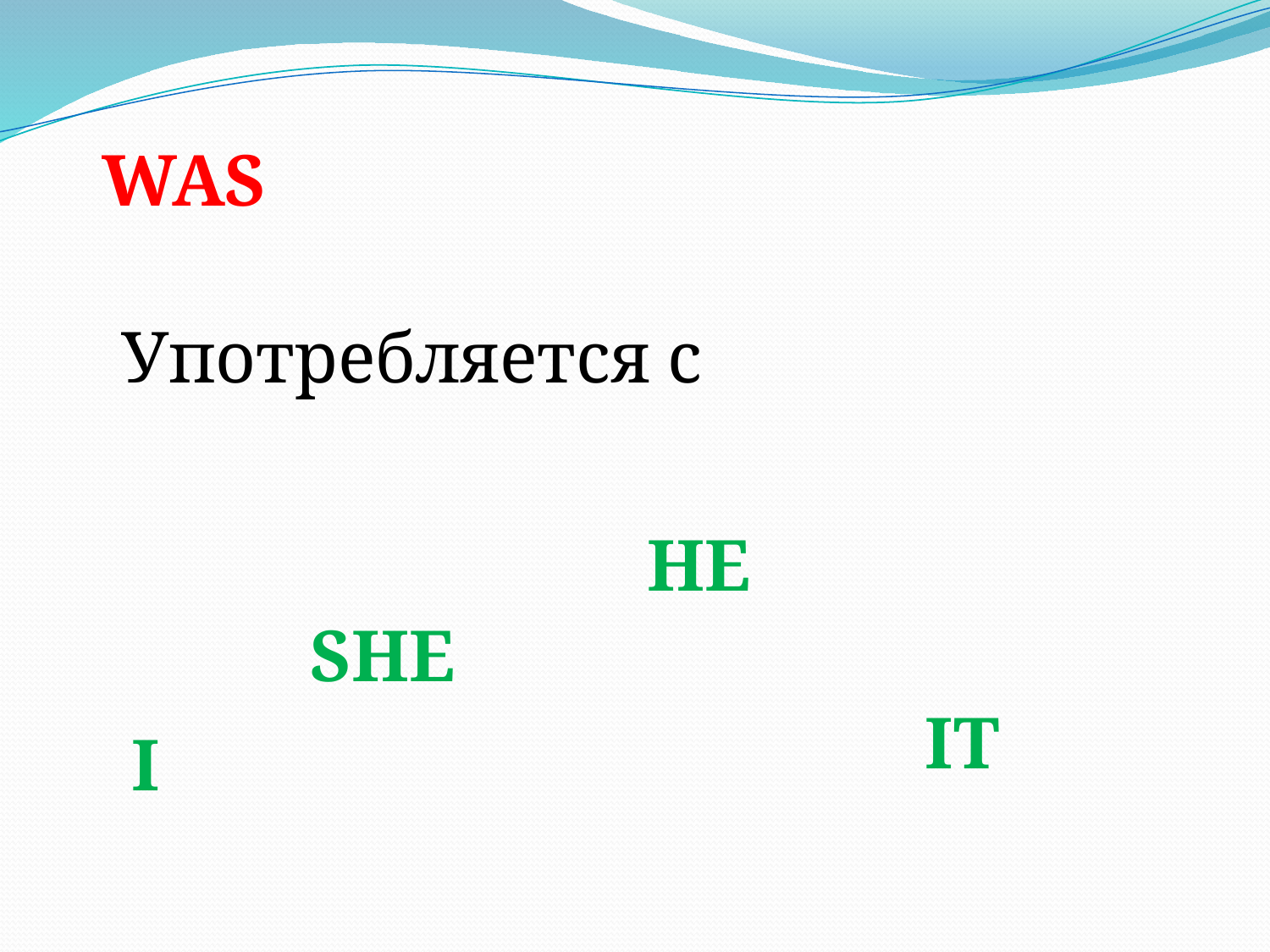

WAS
Употребляется с
HE
SHE
IT
I